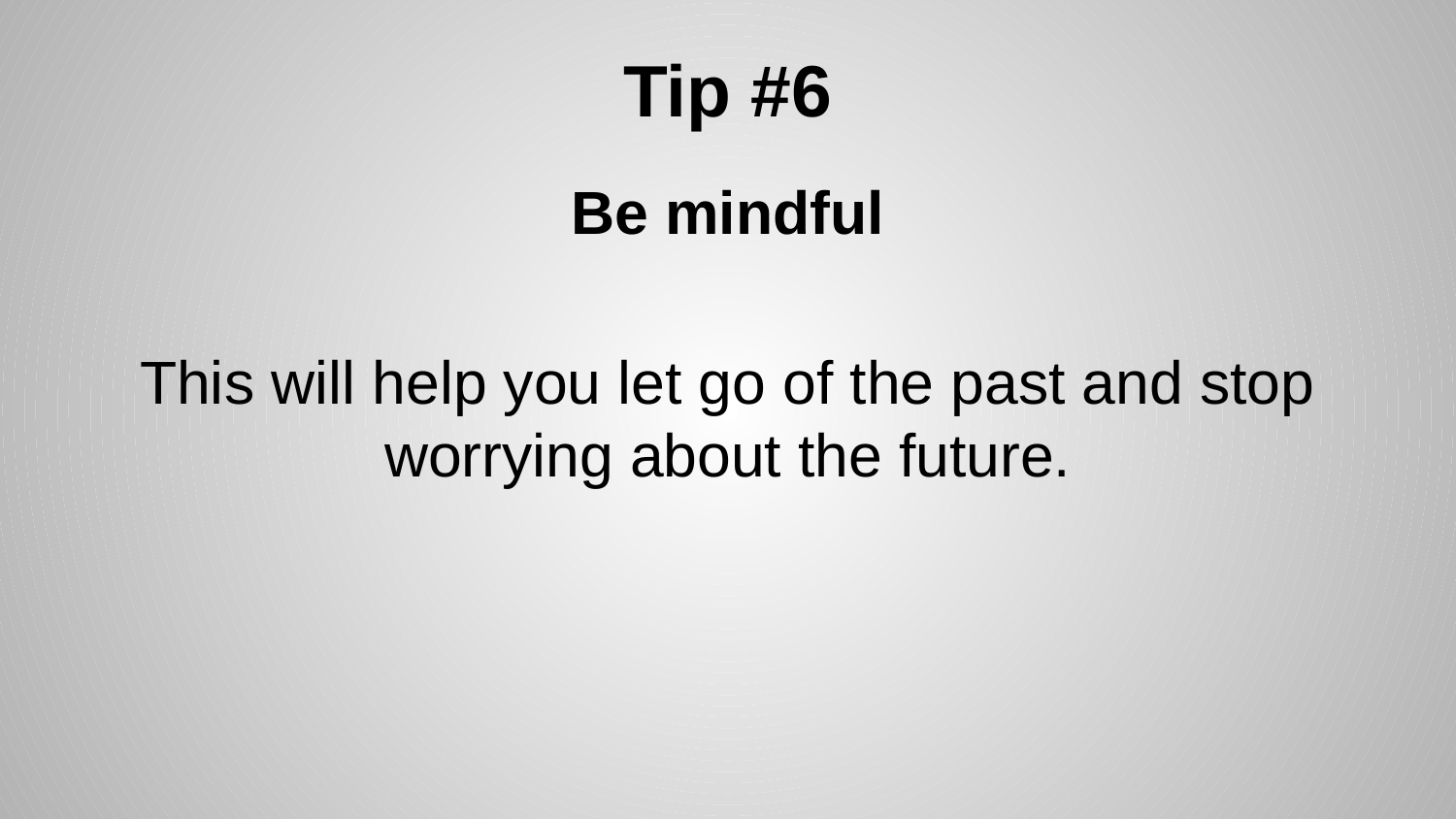

# Tip #6
Be mindful

This will help you let go of the past and stop worrying about the future.